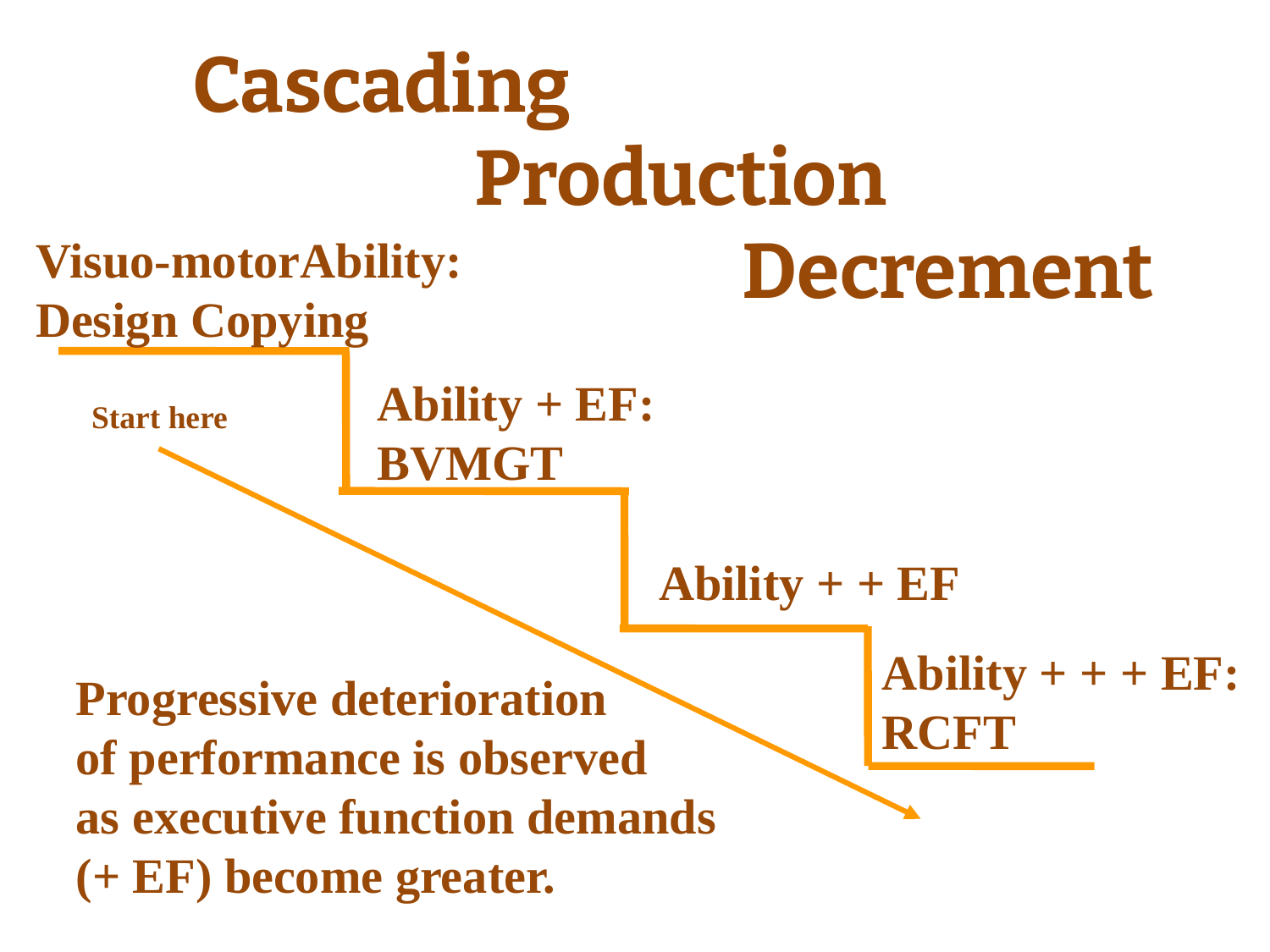

# Cascading Production Decrement
Visuo-motorAbility:
Design Copying

Ability + EF:
BVMGT
Start here

Ability + + EF
Ability + + + EF:
RCFT
Progressive deterioration
of performance is observed
as executive function demands (+ EF) become greater.